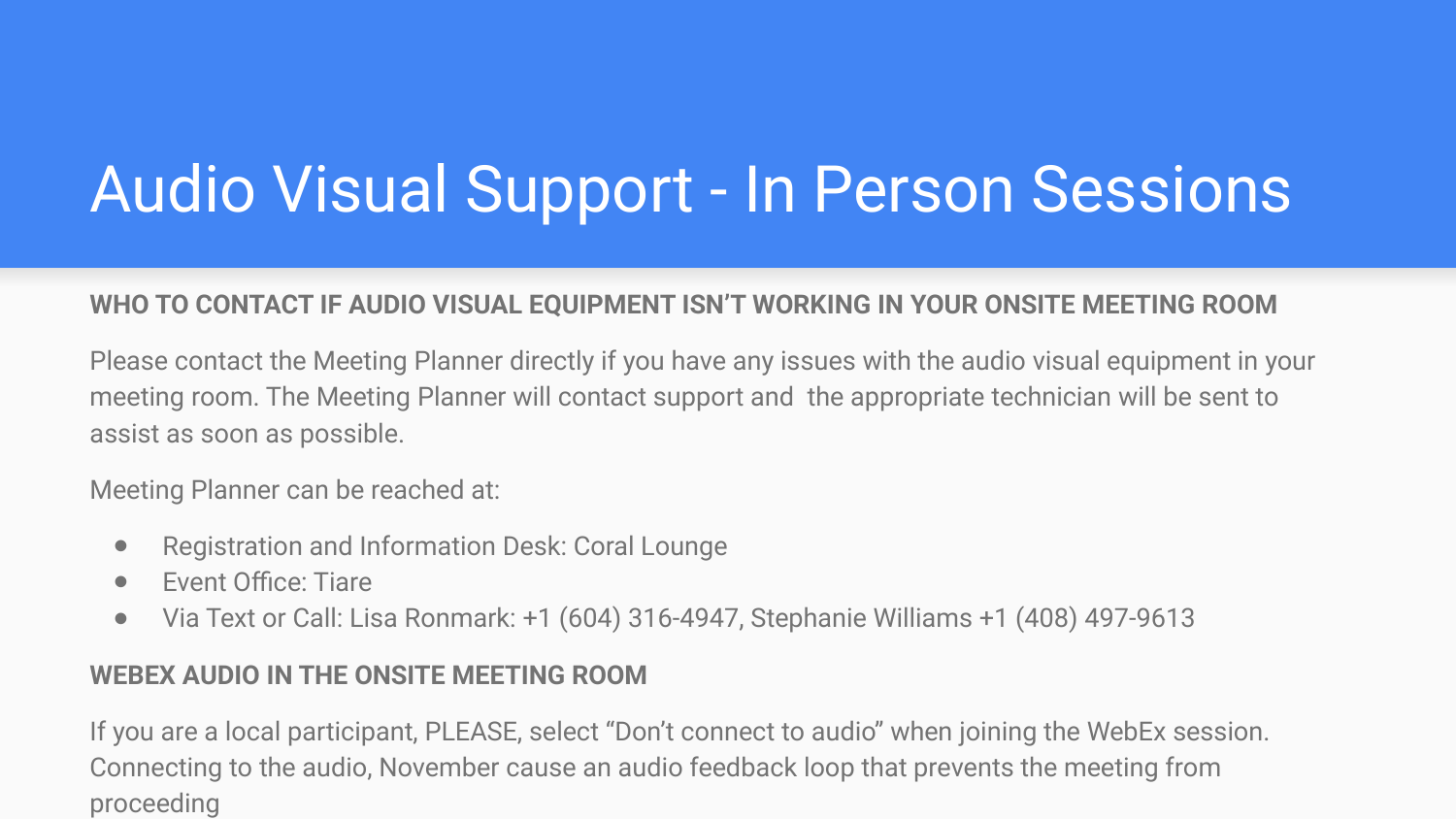

# Audio Visual Support - In Person Sessions
WHO TO CONTACT IF AUDIO VISUAL EQUIPMENT ISN’T WORKING IN YOUR ONSITE MEETING ROOM
Please contact the Meeting Planner directly if you have any issues with the audio visual equipment in your meeting room. The Meeting Planner will contact support and  the appropriate technician will be sent to assist as soon as possible.
Meeting Planner can be reached at:
Registration and Information Desk: Coral Lounge
Event Office: Tiare
Via Text or Call: Lisa Ronmark: +1 (604) 316-4947, Stephanie Williams +1 (408) 497-9613
WEBEX AUDIO IN THE ONSITE MEETING ROOM
If you are a local participant, PLEASE, select “Don’t connect to audio” when joining the WebEx session. Connecting to the audio, November cause an audio feedback loop that prevents the meeting from proceeding